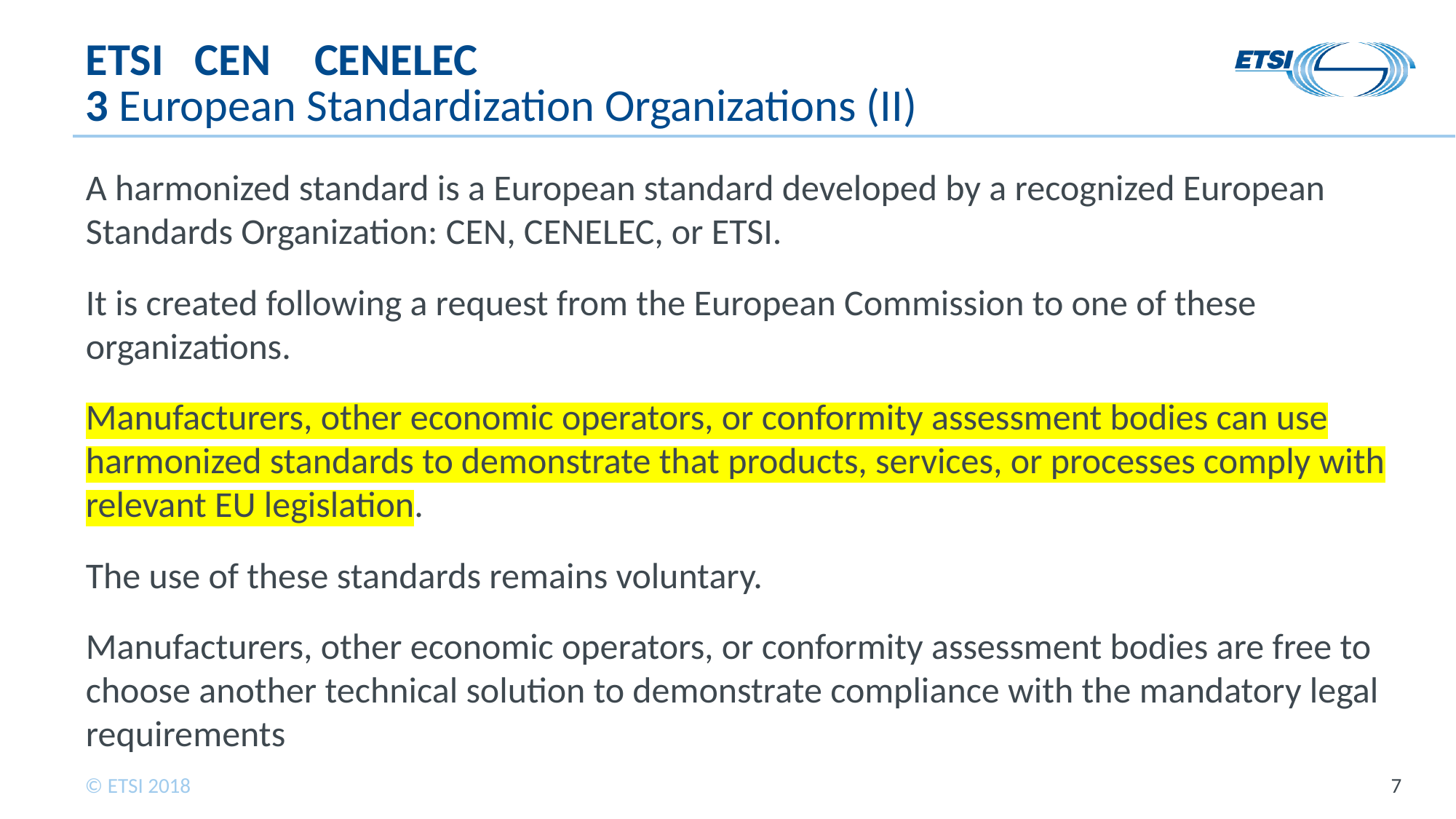

# ETSI 	CEN	 CENELEC 3 European Standardization Organizations (II)
A harmonized standard is a European standard developed by a recognized European Standards Organization: CEN, CENELEC, or ETSI.
It is created following a request from the European Commission to one of these organizations.
Manufacturers, other economic operators, or conformity assessment bodies can use harmonized standards to demonstrate that products, services, or processes comply with relevant EU legislation.
The use of these standards remains voluntary.
Manufacturers, other economic operators, or conformity assessment bodies are free to choose another technical solution to demonstrate compliance with the mandatory legal requirements